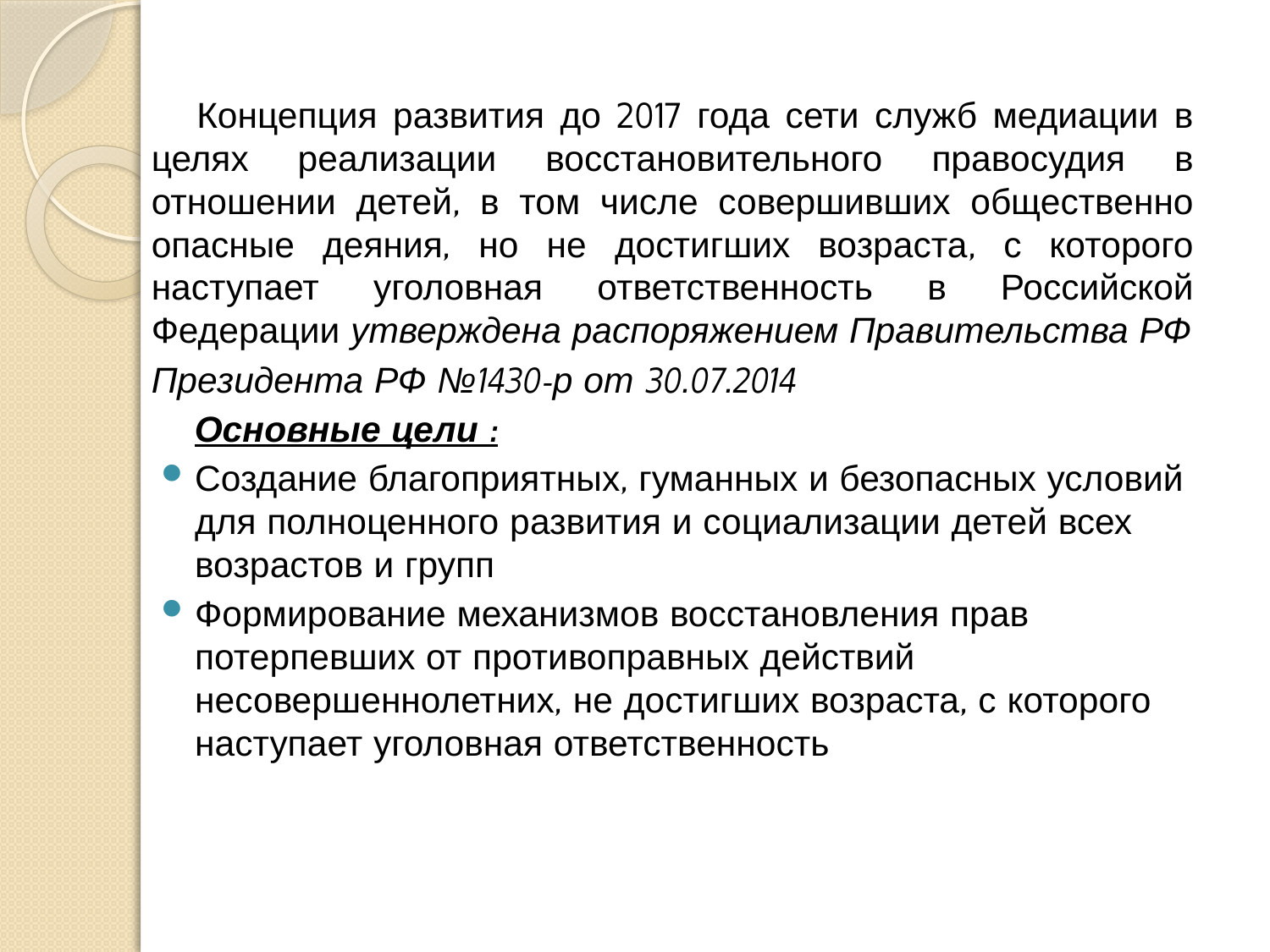

Концепция развития до 2017 года сети служб медиации в целях реализации восстановительного правосудия в отношении детей, в том числе совершивших общественно опасные деяния, но не достигших возраста, с которого наступает уголовная ответственность в Российской Федерации утверждена распоряжением Правительства РФ
Президента РФ №1430-р от 30.07.2014
    Основные цели :
Создание благоприятных, гуманных и безопасных условий для полноценного развития и социализации детей всех возрастов и групп
Формирование механизмов восстановления прав потерпевших от противоправных действий несовершеннолетних, не достигших возраста, с которого наступает уголовная ответственность